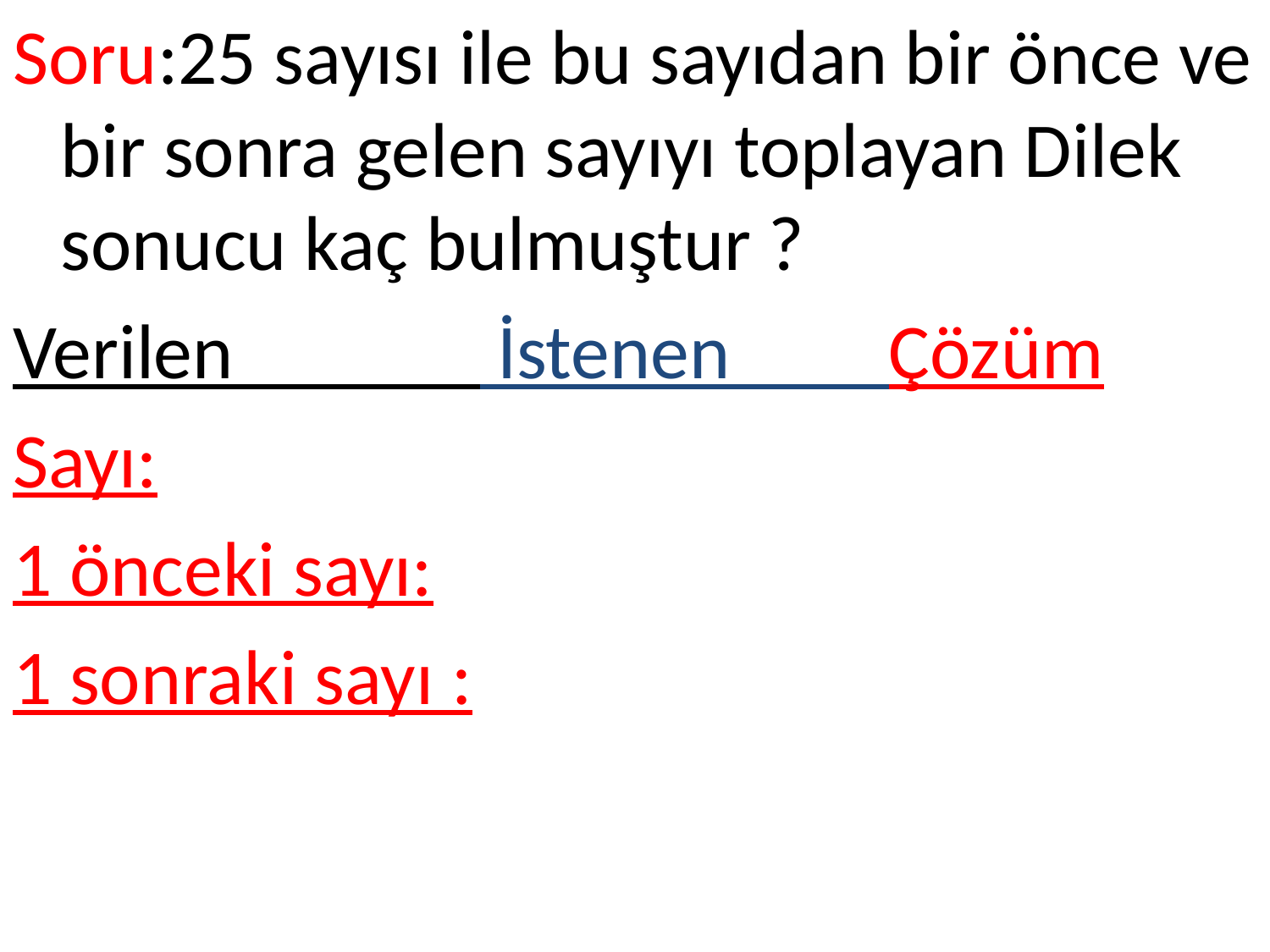

Soru:25 sayısı ile bu sayıdan bir önce ve bir sonra gelen sayıyı toplayan Dilek sonucu kaç bulmuştur ?
Verilen               İstenen         Çözüm
Sayı:
1 önceki sayı:
1 sonraki sayı :